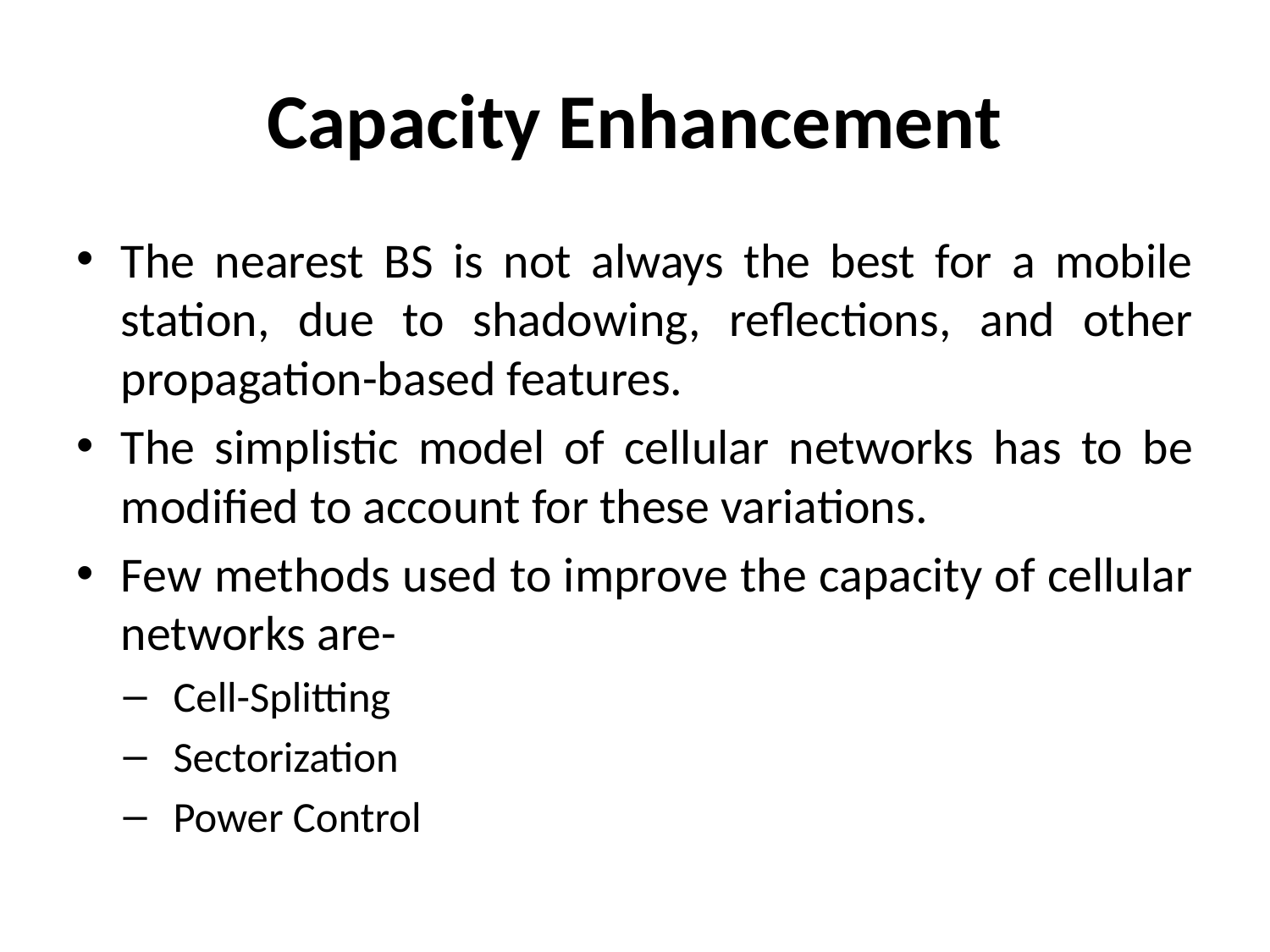

# Capacity Enhancement
The nearest BS is not always the best for a mobile station, due to shadowing, reflections, and other propagation-based features.
The simplistic model of cellular networks has to be modified to account for these variations.
Few methods used to improve the capacity of cellular networks are-
Cell-Splitting
Sectorization
Power Control